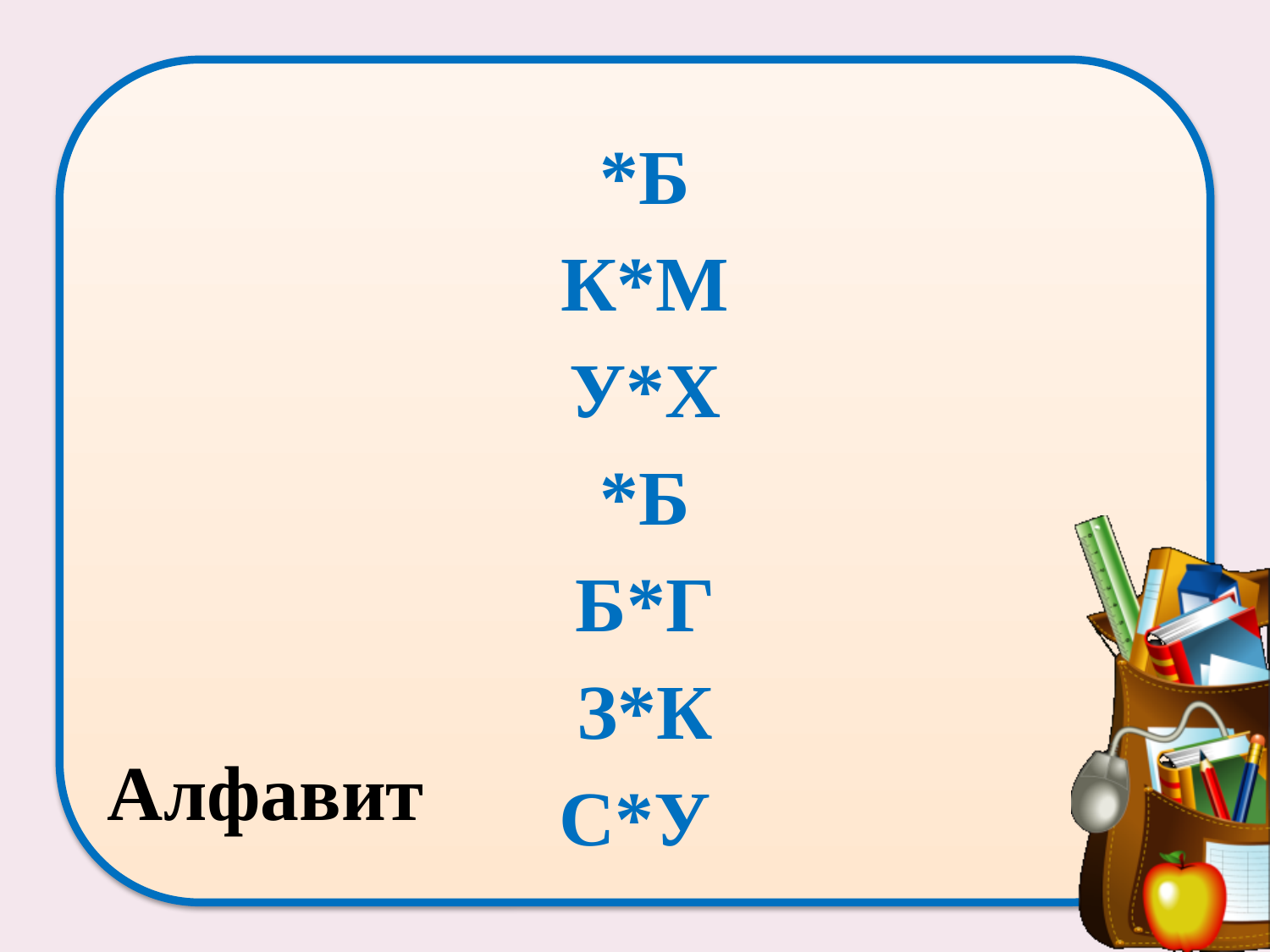

# *Б К*М У*Х *Б Б*Г З*К С*У
Алфавит